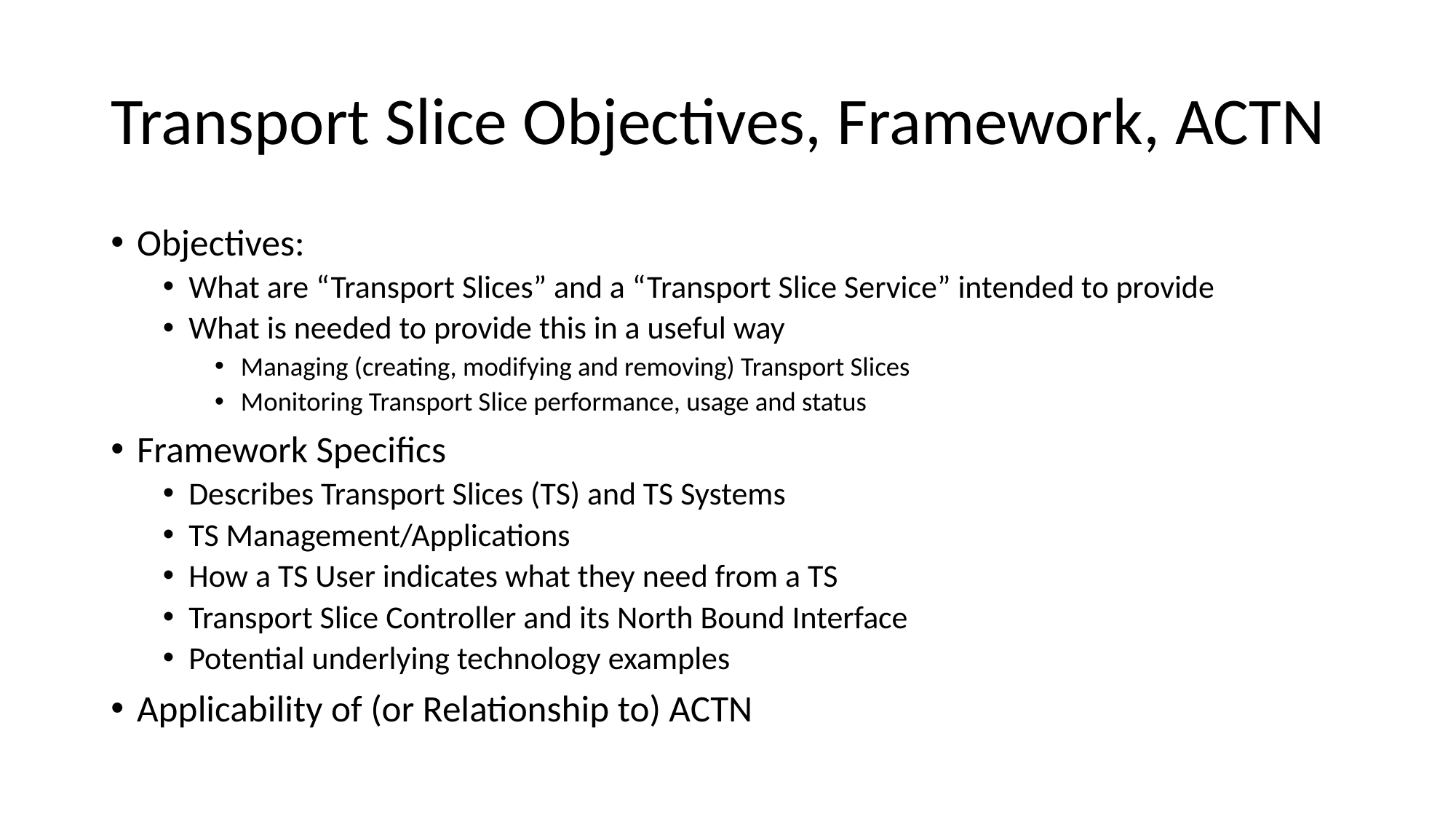

# Transport Slice Objectives, Framework, ACTN
Objectives:
What are “Transport Slices” and a “Transport Slice Service” intended to provide
What is needed to provide this in a useful way
Managing (creating, modifying and removing) Transport Slices
Monitoring Transport Slice performance, usage and status
Framework Specifics
Describes Transport Slices (TS) and TS Systems
TS Management/Applications
How a TS User indicates what they need from a TS
Transport Slice Controller and its North Bound Interface
Potential underlying technology examples
Applicability of (or Relationship to) ACTN